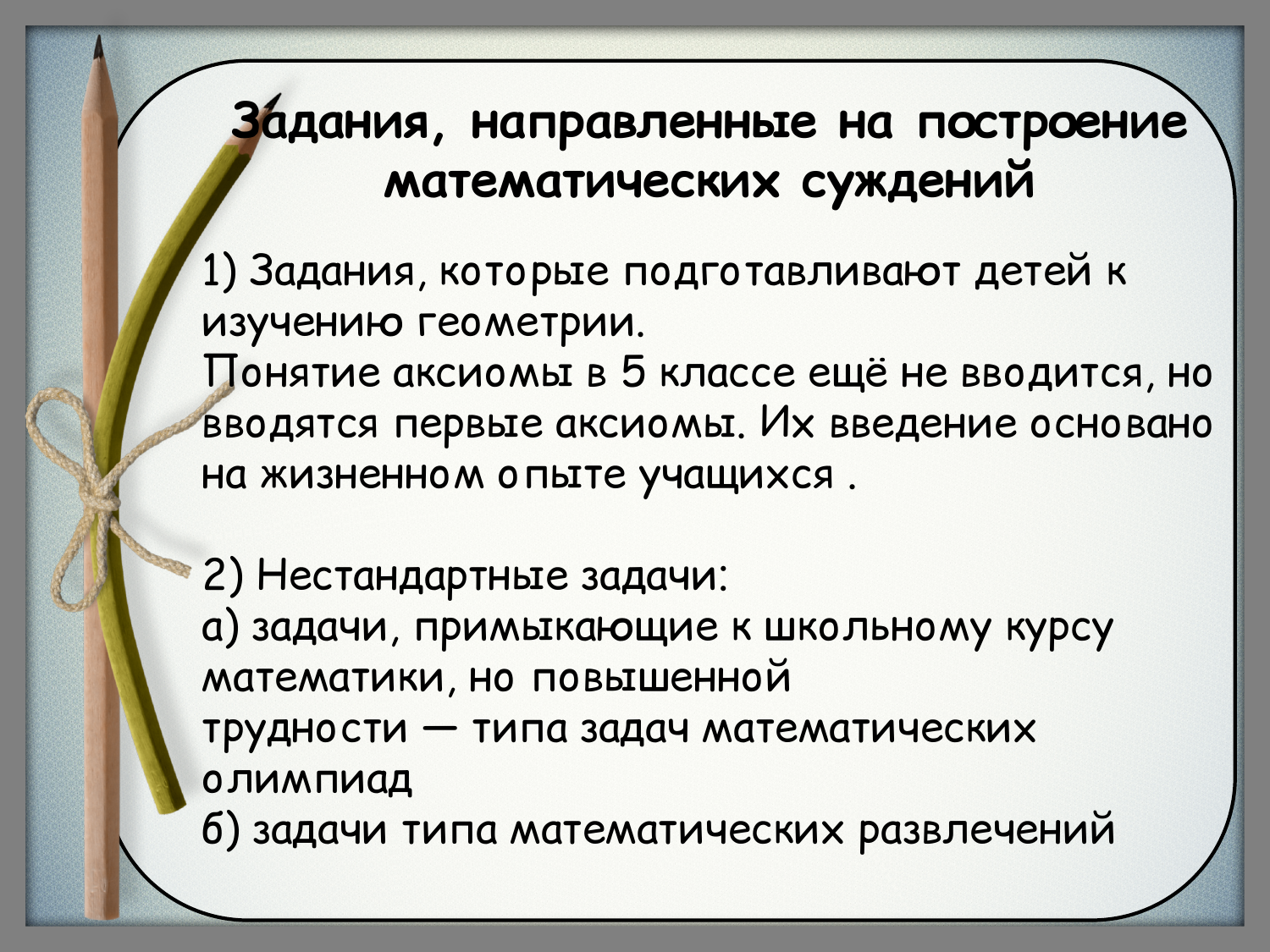

Задания, направленные на построение математических суждений
1) Задания, которые подготавливают детей к изучению геометрии.
Понятие аксиомы в 5 классе ещё не вводится, но вводятся первые аксиомы. Их введение основано на жизненном опыте учащихся .

2) Нестандартные задачи:
а) задачи, примыкающие к школьному курсу математики, но повышенной
трудности — типа задач математических олимпиад
б) задачи типа математических развлечений